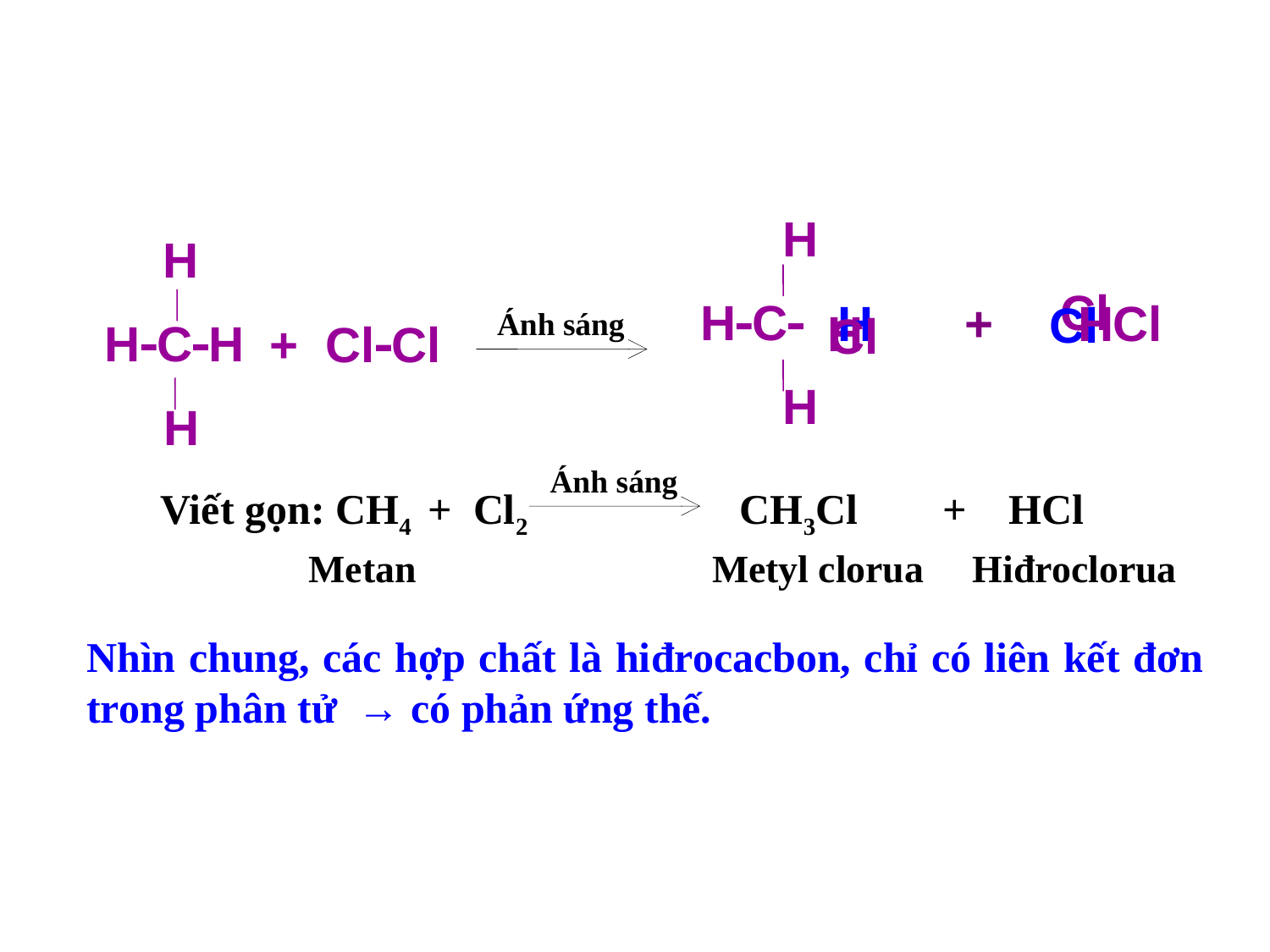

H
H−C−
      H
 H
H−C−H
 H

Cl
H
+
H
Cl
Cl
H
Ánh sáng
Cl
+  Cl−Cl

Ánh sáng
Viết gọn: CH4  +  Cl2                    CH3Cl        +    HCl
              Metan                            Metyl clorua     Hiđroclorua

Nhìn chung, các hợp chất là hiđrocacbon, chỉ có liên kết đơn trong phân tử  → có phản ứng thế.